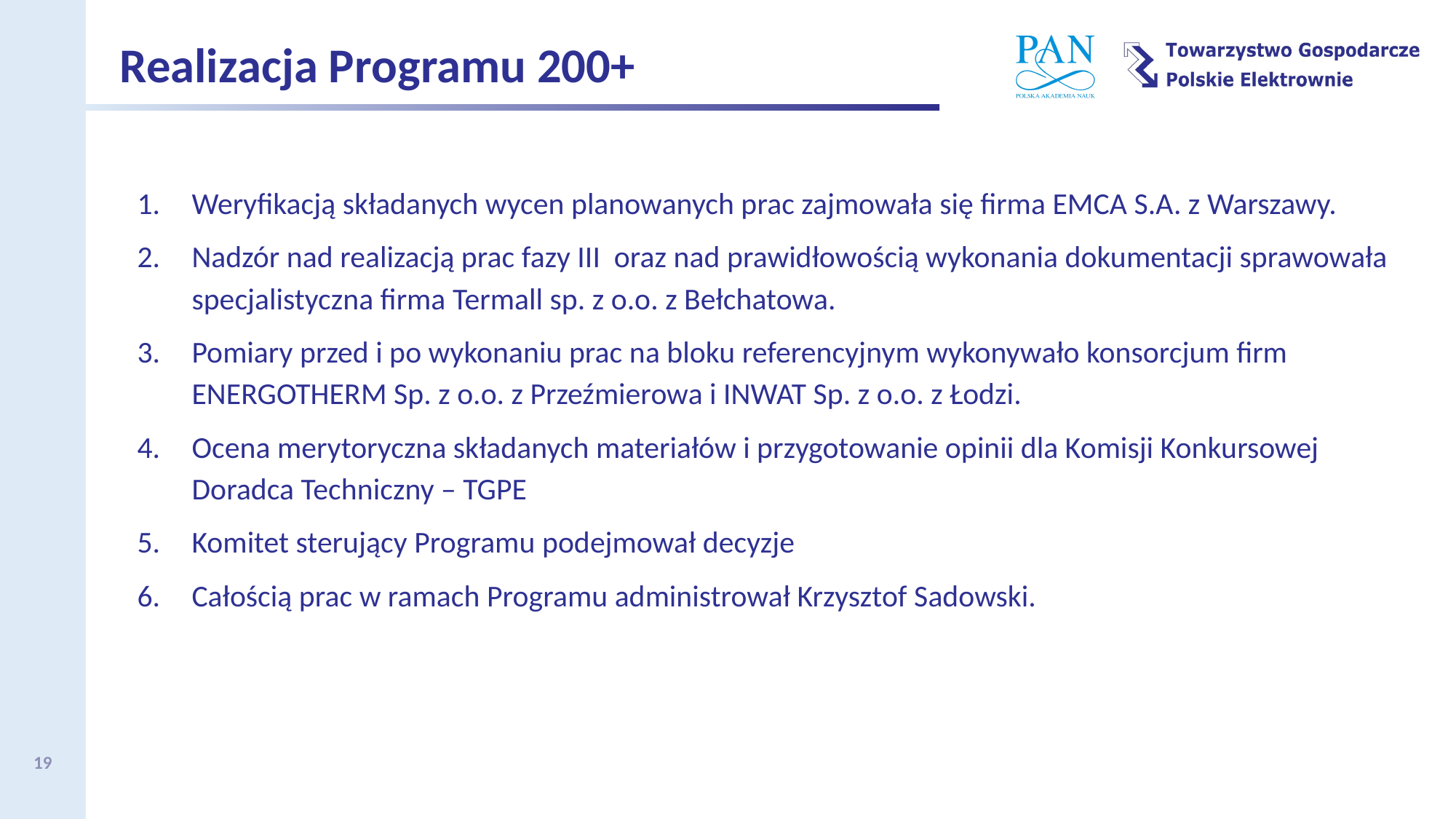

Realizacja Programu 200+
Weryfikacją składanych wycen planowanych prac zajmowała się firma EMCA S.A. z Warszawy.
Nadzór nad realizacją prac fazy III  oraz nad prawidłowością wykonania dokumentacji sprawowała specjalistyczna firma Termall sp. z o.o. z Bełchatowa.
Pomiary przed i po wykonaniu prac na bloku referencyjnym wykonywało konsorcjum firm ENERGOTHERM Sp. z o.o. z Przeźmierowa i INWAT Sp. z o.o. z Łodzi.
Ocena merytoryczna składanych materiałów i przygotowanie opinii dla Komisji Konkursowej Doradca Techniczny – TGPE
Komitet sterujący Programu podejmował decyzje
Całością prac w ramach Programu administrował Krzysztof Sadowski.

19